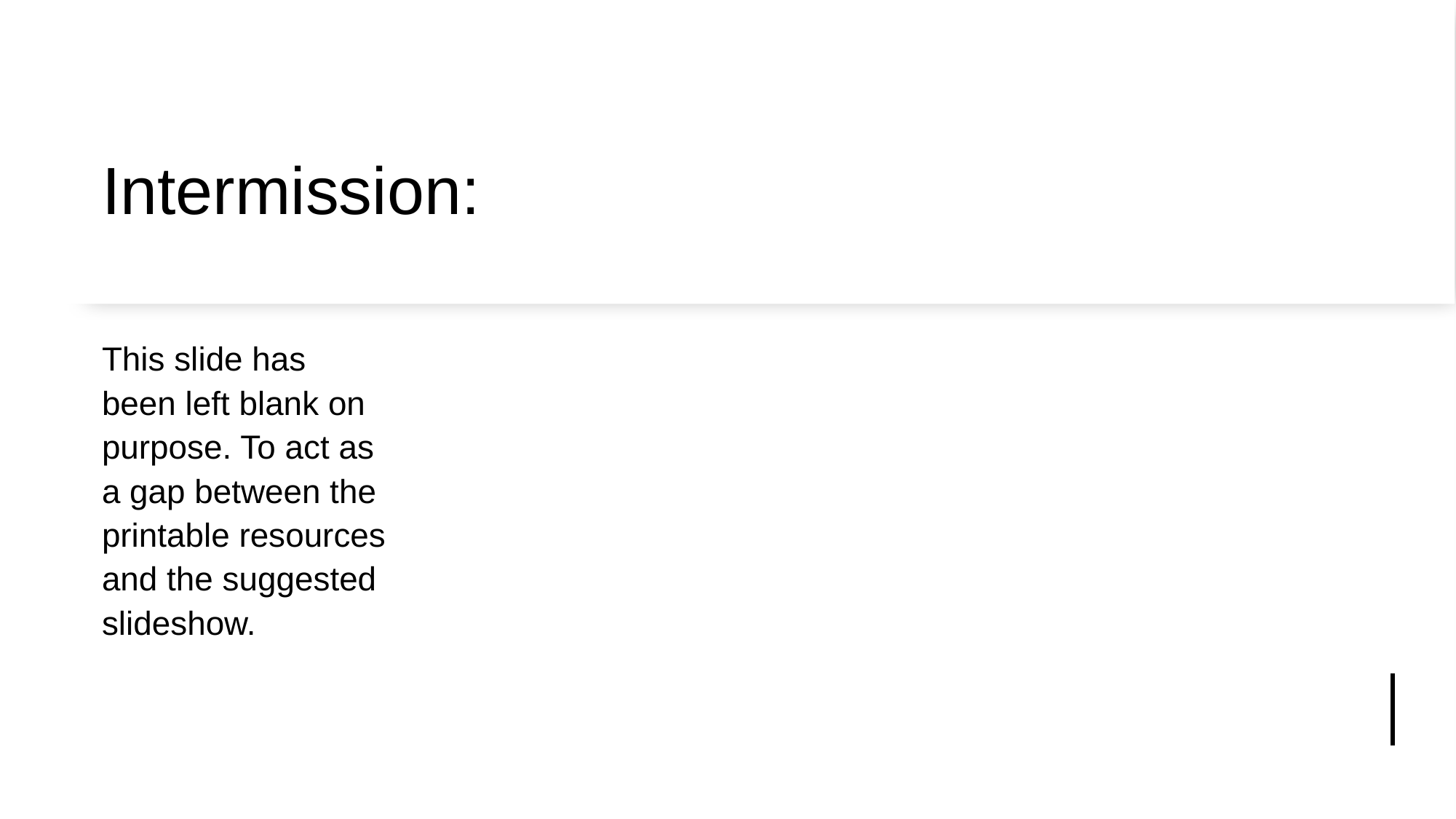

# Intermission:
This slide has been left blank on purpose. To act as a gap between the printable resources and the suggested slideshow.